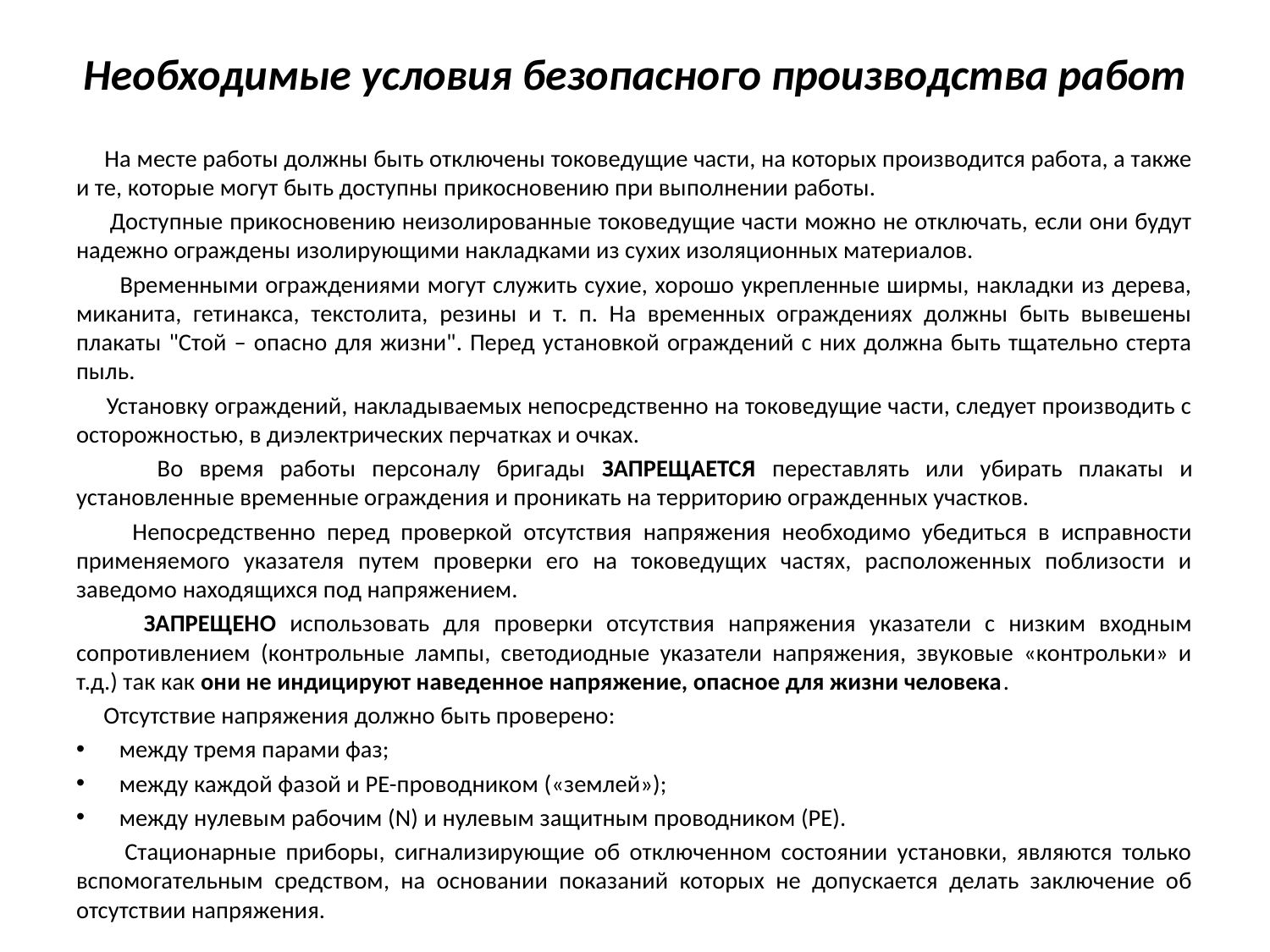

# Необходимые условия безопасного производства работ
     На месте работы должны быть отключены токоведущие части, на которых производится работа, а также и те, которые могут быть доступны прикосновению при выполнении работы.
     Доступные прикосновению неизолированные токоведущие части можно не отключать, если они будут надежно ограждены изолирующими накладками из сухих изоляционных материалов.
      Временными ограждениями могут служить сухие, хорошо укрепленные ширмы, накладки из дерева, миканита, гетинакса, текстолита, резины и т. п. На временных ограждениях должны быть вывешены плакаты "Стой – опасно для жизни". Перед установкой ограждений с них должна быть тщательно стерта пыль.
     Установку ограждений, накладываемых непосредственно на токоведущие части, следует производить с осторожностью, в диэлектрических перчатках и очках.
     Во время работы персоналу бригады ЗАПРЕЩАЕТСЯ переставлять или убирать плакаты и установленные временные ограждения и проникать на территорию огражденных участков.
     Непосредственно перед проверкой отсутствия напряжения необходимо убедиться в исправности применяемого указателя путем проверки его на токоведущих частях, расположенных поблизости и заведомо находящихся под напряжением.
     ЗАПРЕЩЕНО использовать для проверки отсутствия напряжения указатели с низким входным сопротивлением (контрольные лампы, светодиодные указатели напряжения, звуковые «контрольки» и т.д.) так как они не индицируют наведенное напряжение, опасное для жизни человека.
     Отсутствие напряжения должно быть проверено:
между тремя парами фаз;
между каждой фазой и PE-проводником («землей»);
между нулевым рабочим (N) и нулевым защитным проводником (PE).
     Стационарные приборы, сигнализирующие об отключенном состоянии установки, являются только вспомогательным средством, на основании показаний которых не допускается делать заключение об отсутствии напряжения.